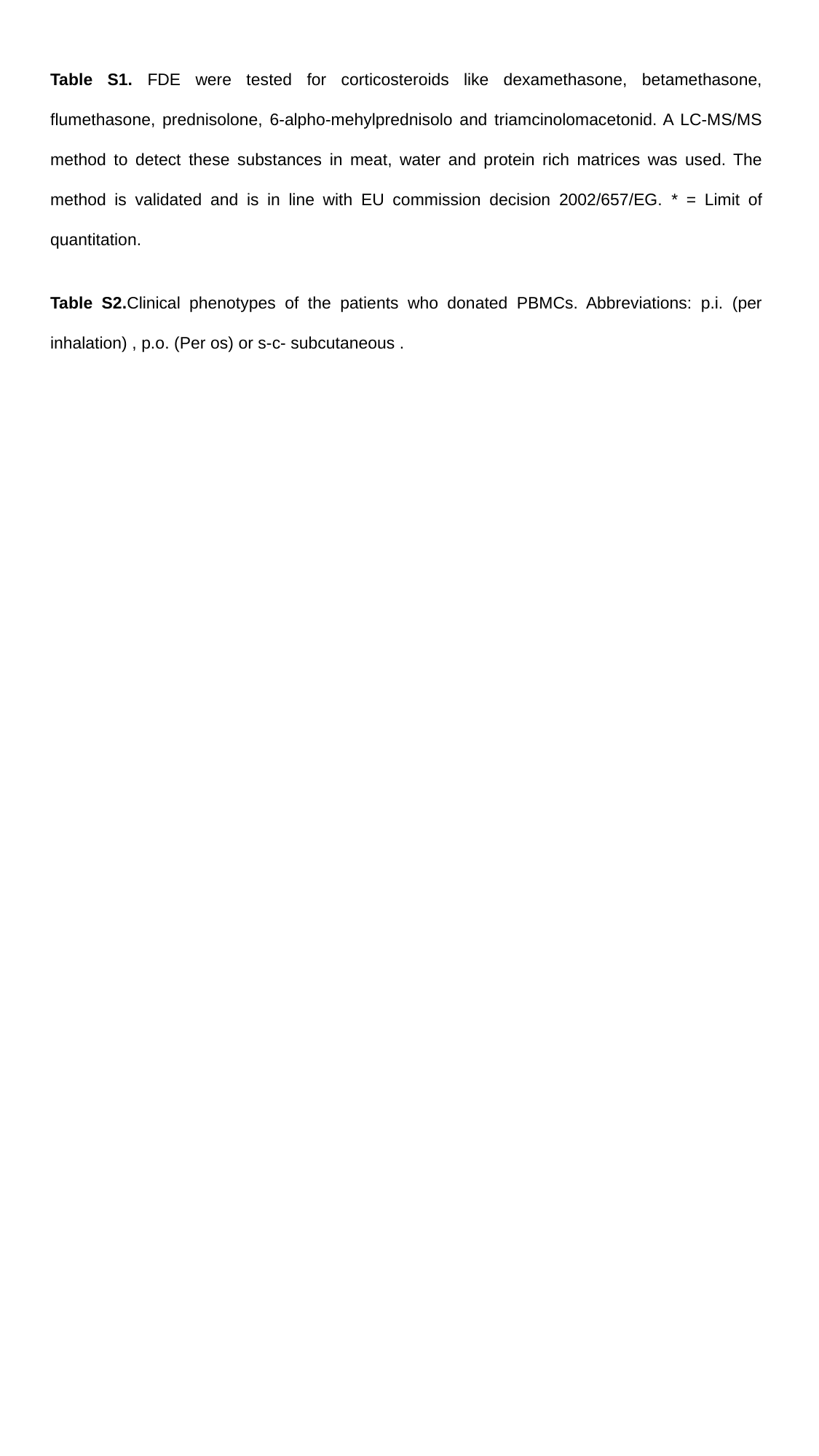

Table S1. FDE were tested for corticosteroids like dexamethasone, betamethasone, flumethasone, prednisolone, 6-alpho-mehylprednisolo and triamcinolomacetonid. A LC-MS/MS method to detect these substances in meat, water and protein rich matrices was used. The method is validated and is in line with EU commission decision 2002/657/EG. * = Limit of quantitation.
Table S2.Clinical phenotypes of the patients who donated PBMCs. Abbreviations: p.i. (per inhalation) , p.o. (Per os) or s-c- subcutaneous .